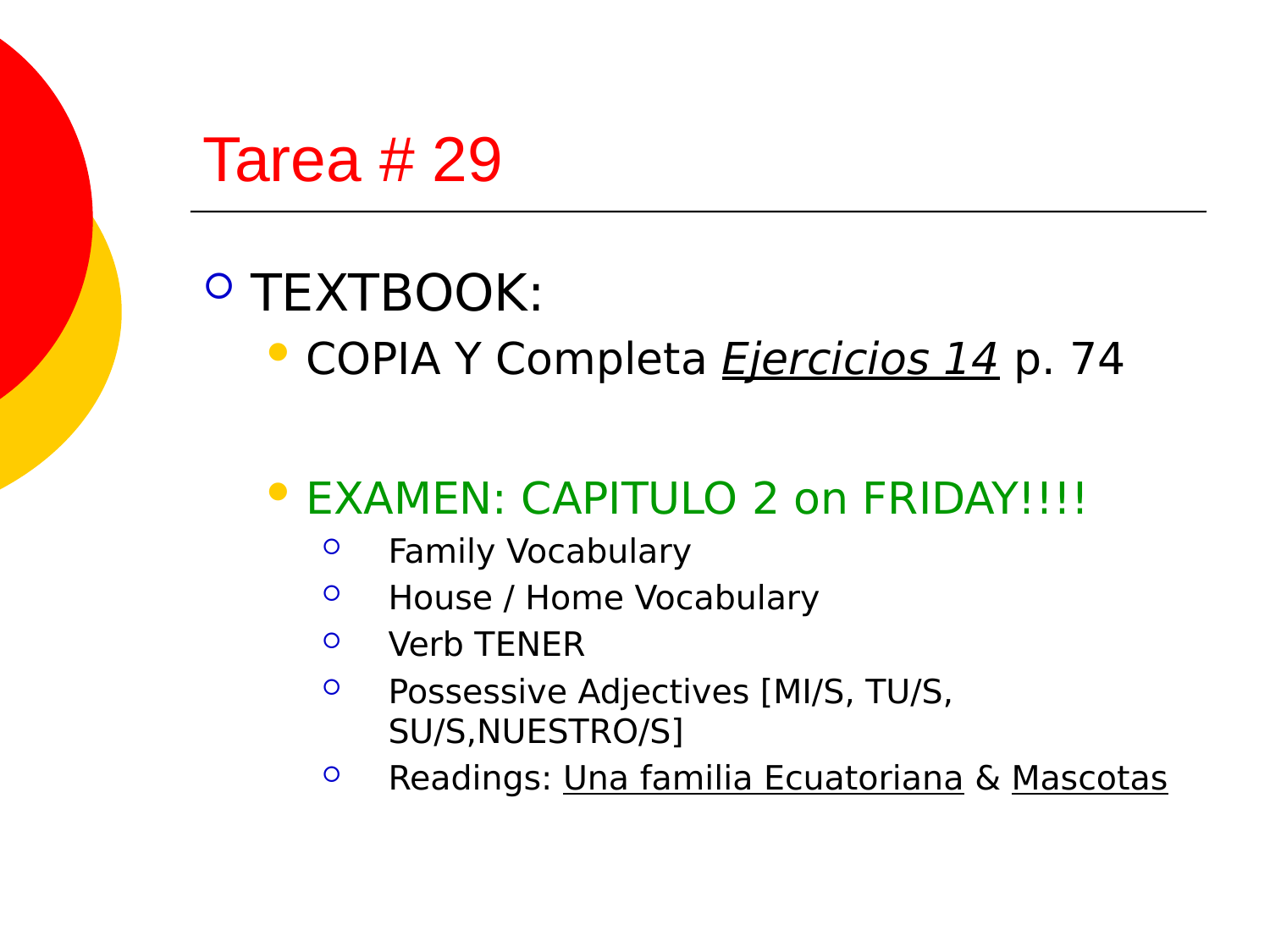

# Tarea # 29
TEXTBOOK:
COPIA Y Completa Ejercicios 14 p. 74

EXAMEN: CAPITULO 2 on FRIDAY!!!!
Family Vocabulary
House / Home Vocabulary
Verb TENER
Possessive Adjectives [MI/S, TU/S, SU/S,NUESTRO/S]
Readings: Una familia Ecuatoriana & Mascotas